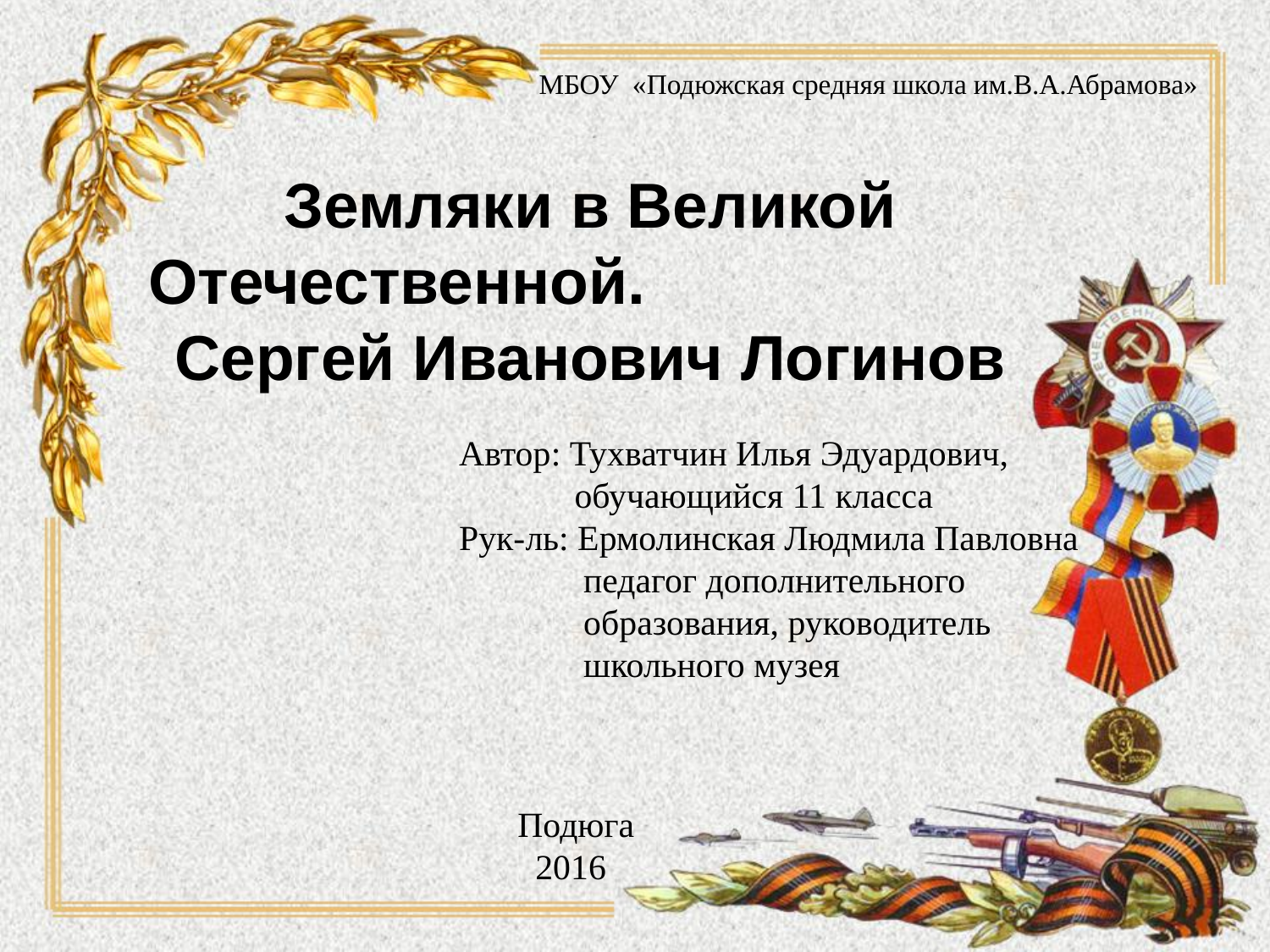

МБОУ  «Подюжская средняя школа им.В.А.Абрамова»
# Земляки в Великой Отечественной.                       Сергей Иванович Логинов

Автор: Тухватчин Илья Эдуардович,
             обучающийся 11 класса
Рук-ль: Ермолинская Людмила Павловна
              педагог дополнительного
              образования, руководитель
              школьного музея

Подюга
  2016